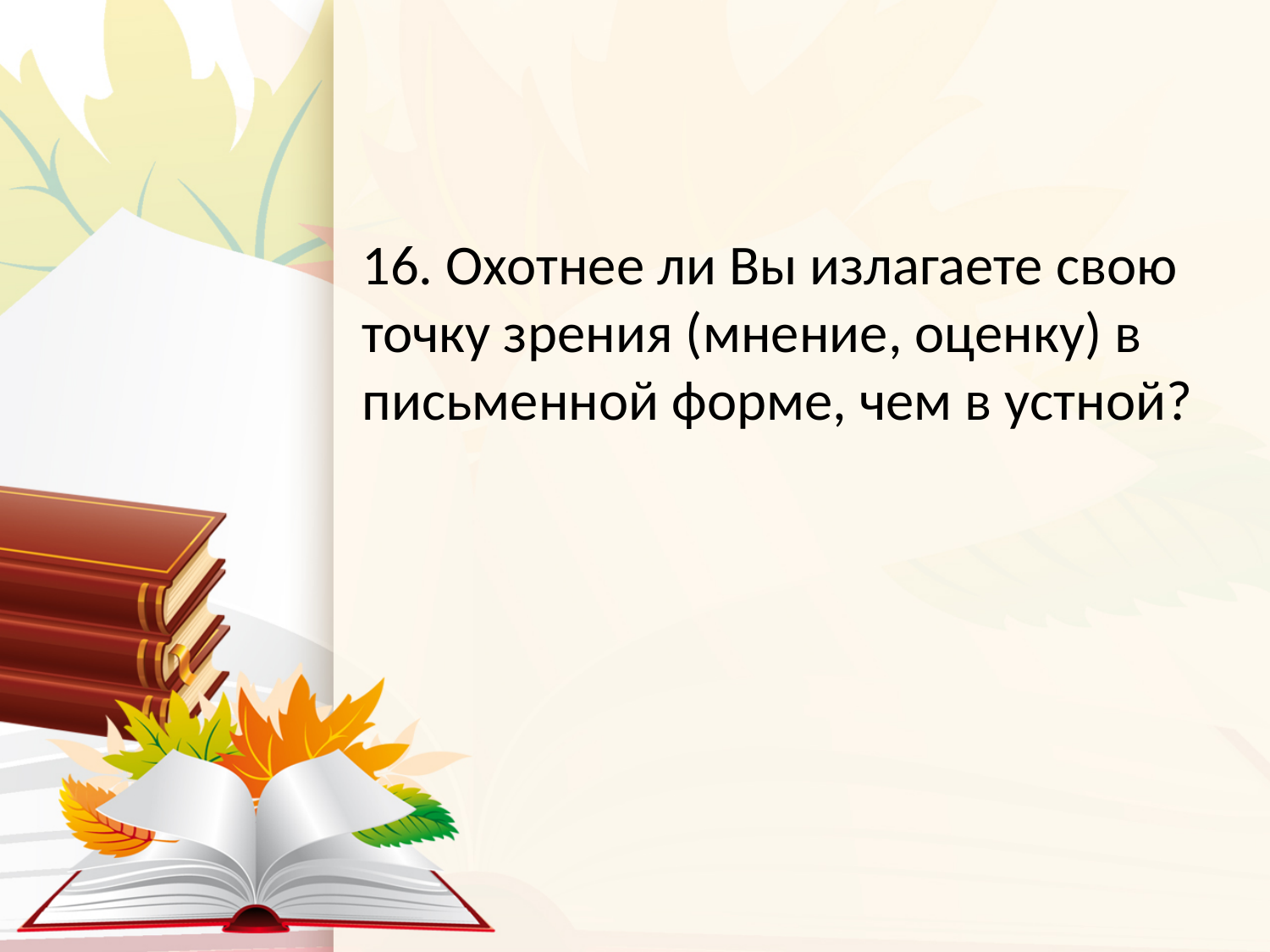

16. Охотнее ли Вы излагаете свою точку зрения (мнение, оценку) в письменной форме, чем в устной?